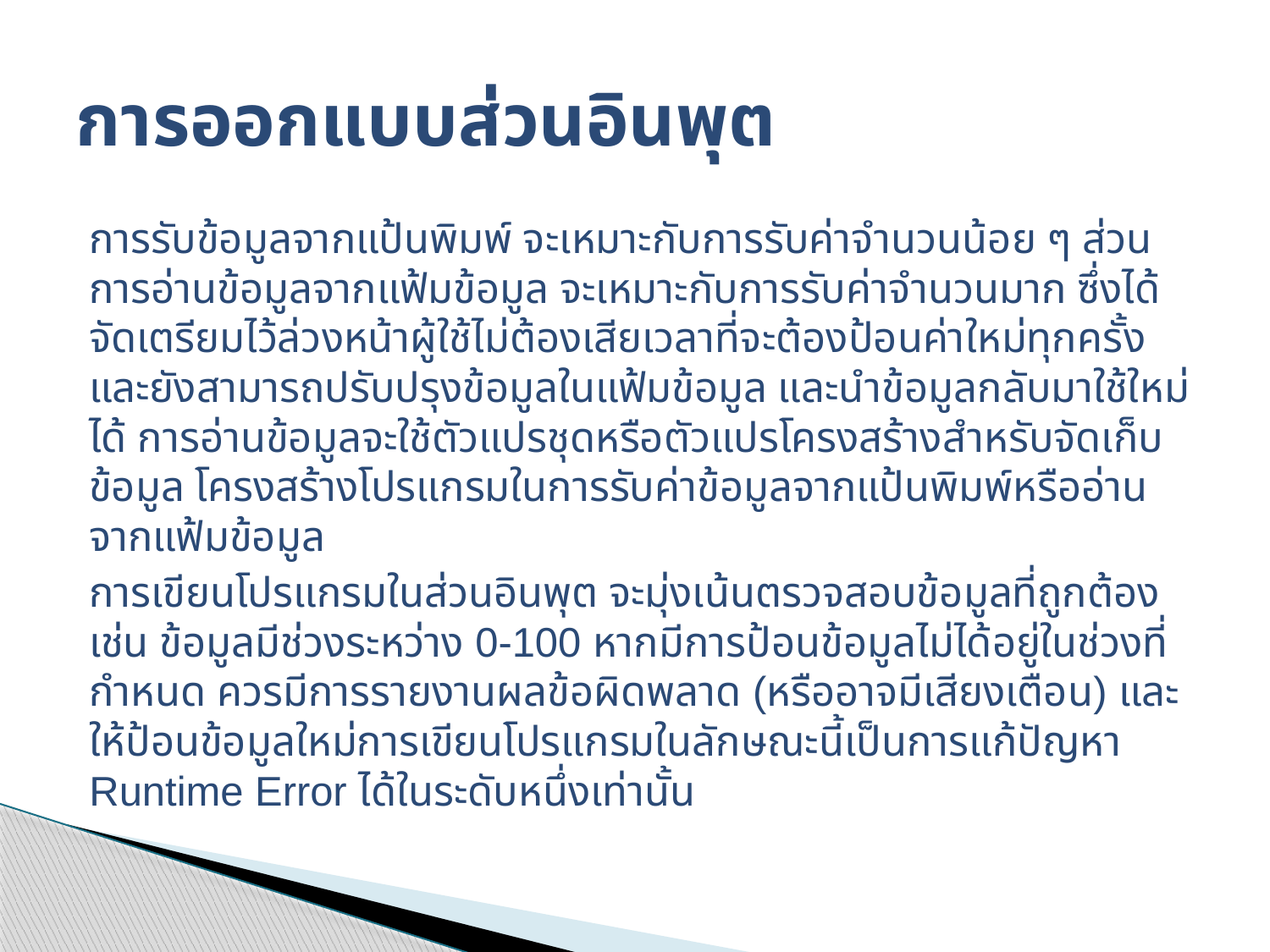

# การออกแบบส่วนอินพุต
	การรับข้อมูลจากแป้นพิมพ์ จะเหมาะกับการรับค่าจำนวนน้อย ๆ ส่วนการอ่านข้อมูลจากแฟ้มข้อมูล จะเหมาะกับการรับค่าจำนวนมาก ซึ่งได้จัดเตรียมไว้ล่วงหน้าผู้ใช้ไม่ต้องเสียเวลาที่จะต้องป้อนค่าใหม่ทุกครั้ง และยังสามารถปรับปรุงข้อมูลในแฟ้มข้อมูล และนำข้อมูลกลับมาใช้ใหม่ได้ การอ่านข้อมูลจะใช้ตัวแปรชุดหรือตัวแปรโครงสร้างสำหรับจัดเก็บข้อมูล โครงสร้างโปรแกรมในการรับค่าข้อมูลจากแป้นพิมพ์หรืออ่านจากแฟ้มข้อมูล
	การเขียนโปรแกรมในส่วนอินพุต จะมุ่งเน้นตรวจสอบข้อมูลที่ถูกต้อง เช่น ข้อมูลมีช่วงระหว่าง 0-100 หากมีการป้อนข้อมูลไม่ได้อยู่ในช่วงที่กำหนด ควรมีการรายงานผลข้อผิดพลาด (หรืออาจมีเสียงเตือน) และให้ป้อนข้อมูลใหม่การเขียนโปรแกรมในลักษณะนี้เป็นการแก้ปัญหา Runtime Error ได้ในระดับหนึ่งเท่านั้น